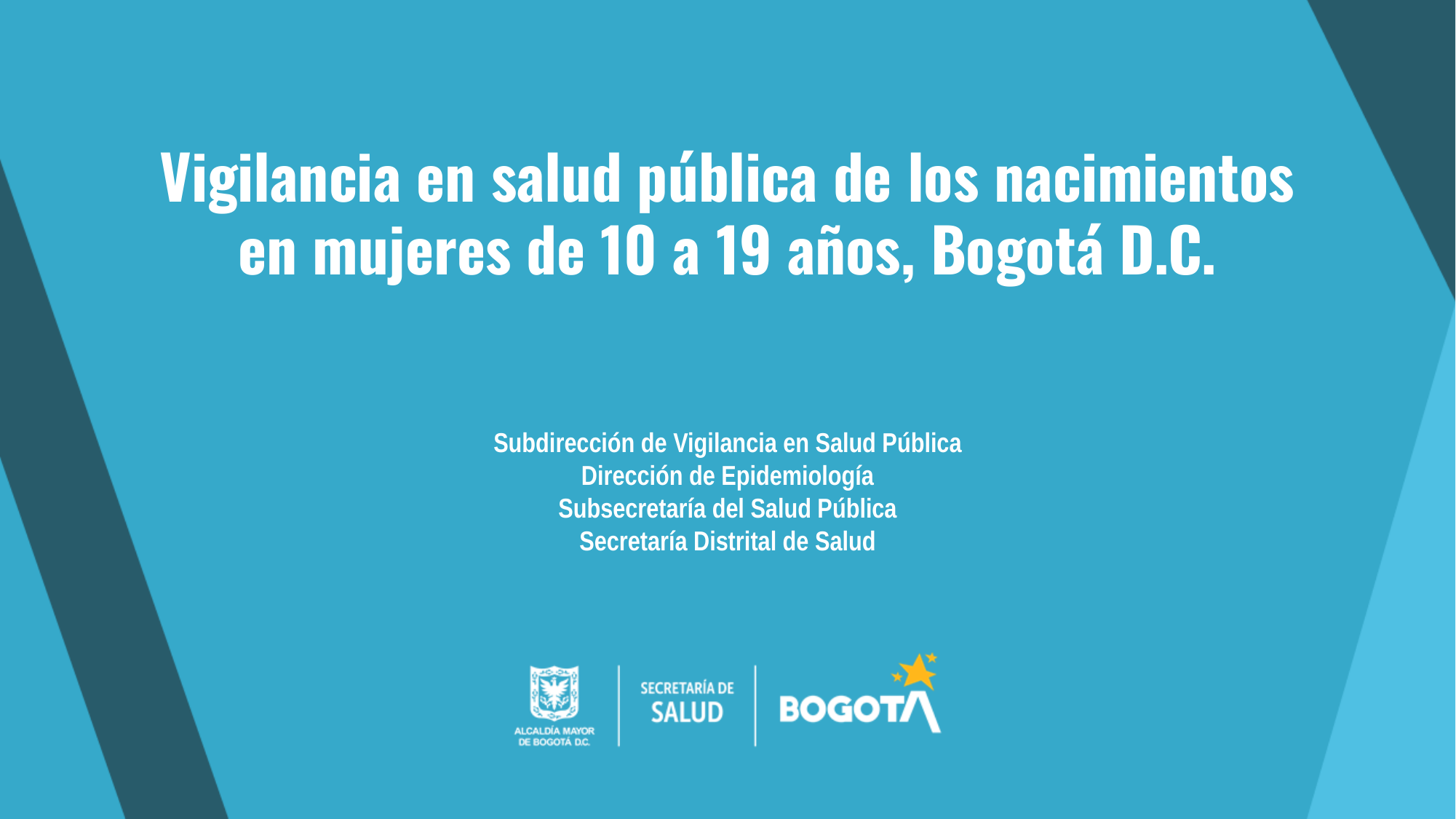

Vigilancia en salud pública de los nacimientos en mujeres de 10 a 19 años, Bogotá D.C.

Subdirección de Vigilancia en Salud Pública
Dirección de Epidemiología
Subsecretaría del Salud Pública
Secretaría Distrital de Salud